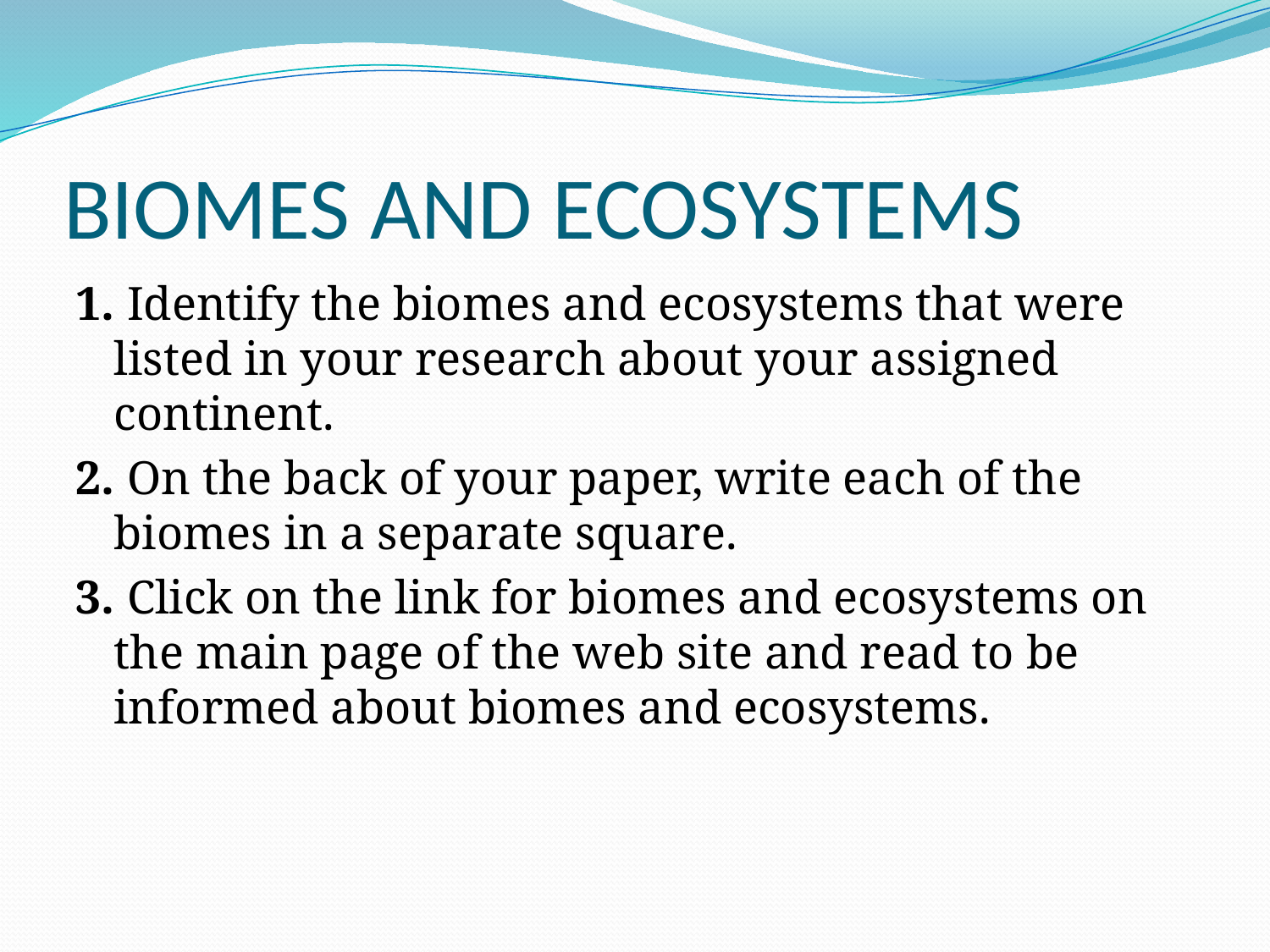

# BIOMES AND ECOSYSTEMS
1. Identify the biomes and ecosystems that were listed in your research about your assigned continent.
2. On the back of your paper, write each of the biomes in a separate square.
3. Click on the link for biomes and ecosystems on the main page of the web site and read to be informed about biomes and ecosystems.